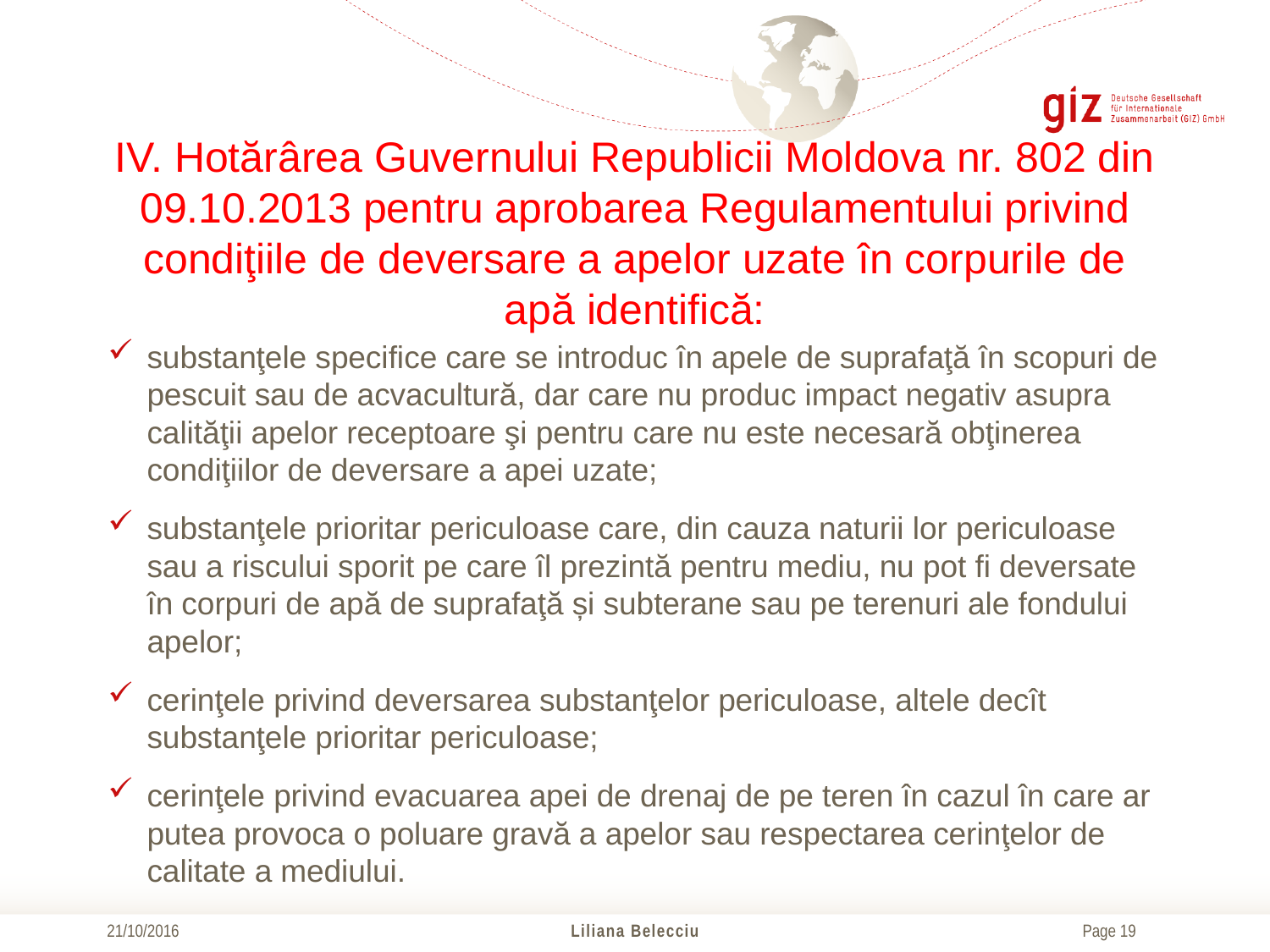

# IV. Hotărârea Guvernului Republicii Moldova nr. 802 din 09.10.2013 pentru aprobarea Regulamentului privind condiţiile de deversare a apelor uzate în corpurile de apă identifică:
substanţele specifice care se introduc în apele de suprafaţă în scopuri de pescuit sau de acvacultură, dar care nu produc impact negativ asupra calităţii apelor receptoare şi pentru care nu este necesară obţinerea condiţiilor de deversare a apei uzate;
substanţele prioritar periculoase care, din cauza naturii lor periculoase sau a riscului sporit pe care îl prezintă pentru mediu, nu pot fi deversate în corpuri de apă de suprafaţă și subterane sau pe terenuri ale fondului apelor;
cerinţele privind deversarea substanţelor periculoase, altele decît substanţele prioritar periculoase;
cerinţele privind evacuarea apei de drenaj de pe teren în cazul în care ar putea provoca o poluare gravă a apelor sau respectarea cerinţelor de calitate a mediului.

21/10/2016
Liliana Belecciu